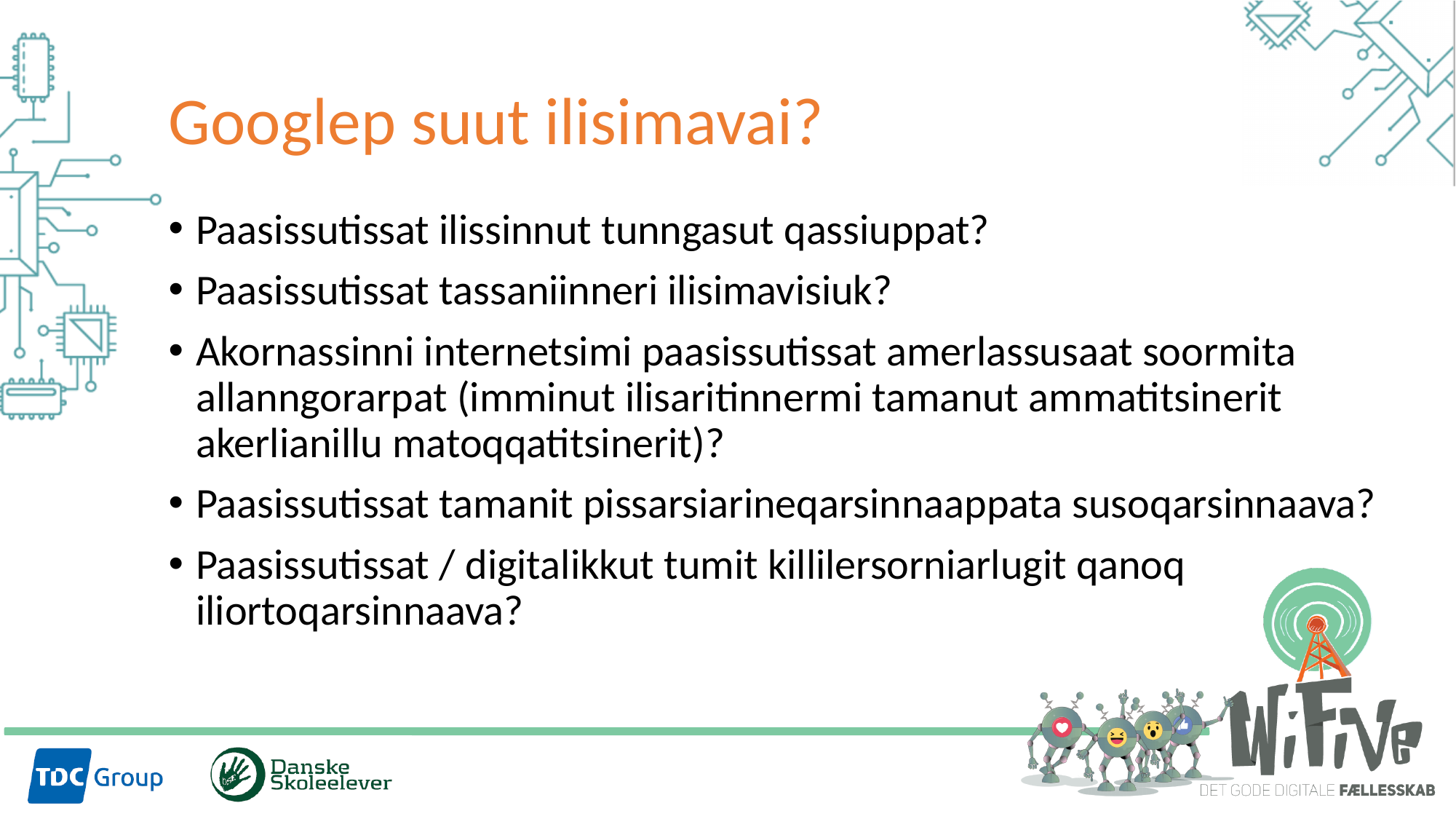

# Googlep suut ilisimavai?
Paasissutissat ilissinnut tunngasut qassiuppat?
Paasissutissat tassaniinneri ilisimavisiuk?
Akornassinni internetsimi paasissutissat amerlassusaat soormita allanngorarpat (imminut ilisaritinnermi tamanut ammatitsinerit akerlianillu matoqqatitsinerit)?
Paasissutissat tamanit pissarsiarineqarsinnaappata susoqarsinnaava?
Paasissutissat / digitalikkut tumit killilersorniarlugit qanoq iliortoqarsinnaava?